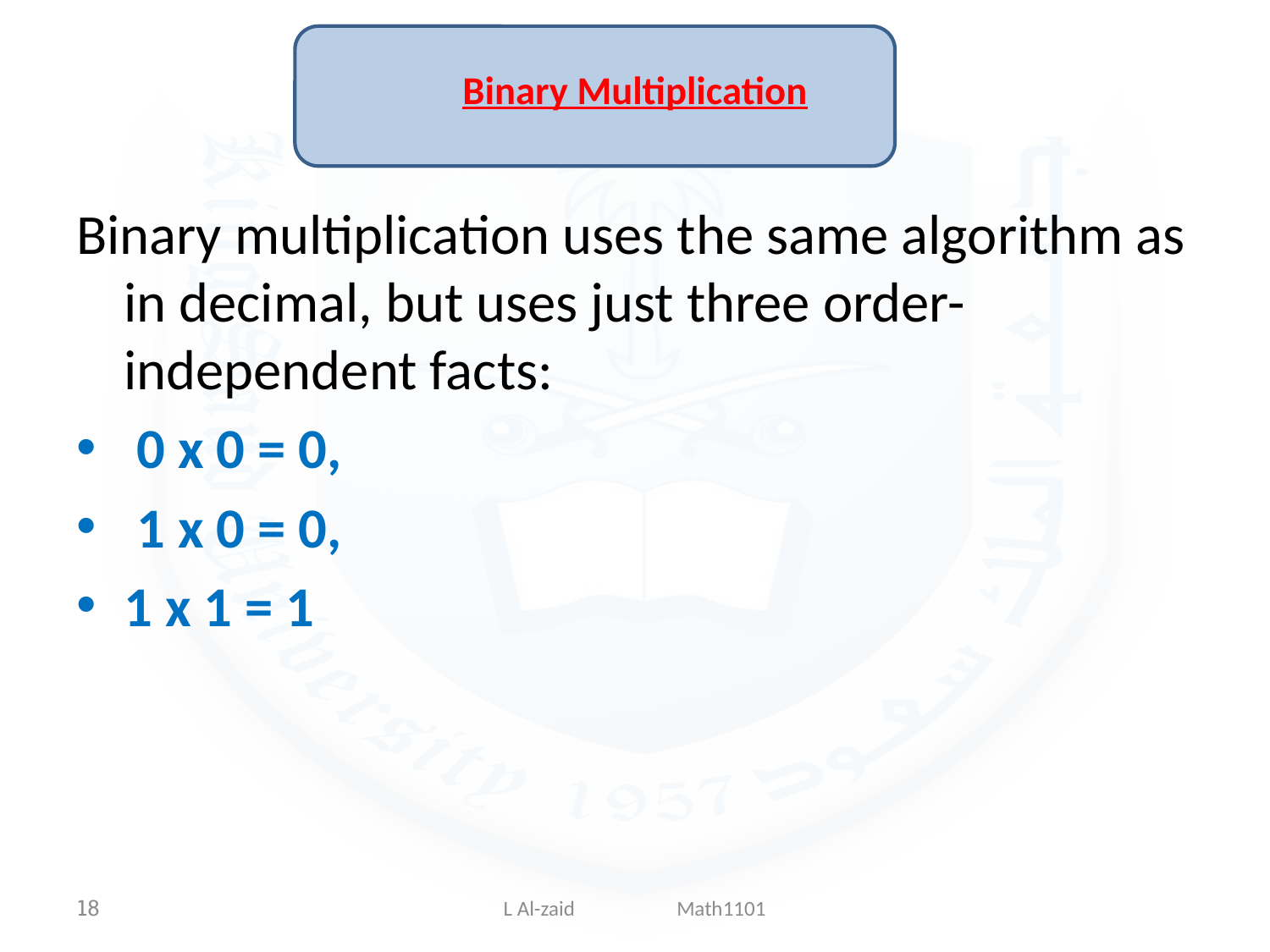

# Binary Multiplication
Binary multiplication uses the same algorithm as in decimal, but uses just three order-independent facts:
 0 x 0 = 0,
 1 x 0 = 0,
1 x 1 = 1

18
L Al-zaid                     Math1101